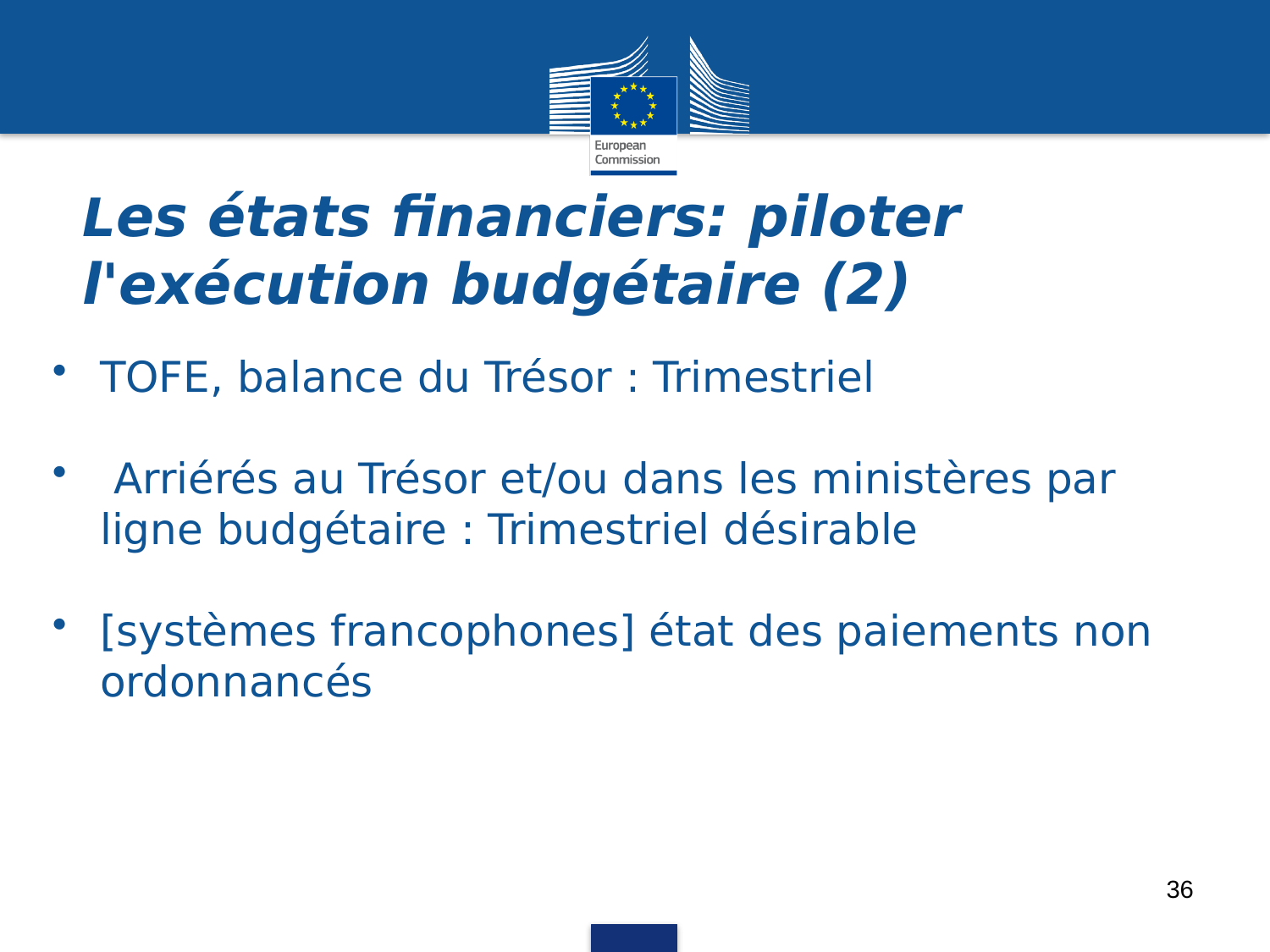

# Les états financiers: piloter l'exécution budgétaire (2)

TOFE, balance du Trésor : Trimestriel

 Arriérés au Trésor et/ou dans les ministères par ligne budgétaire : Trimestriel désirable

[systèmes francophones] état des paiements non ordonnancés
36